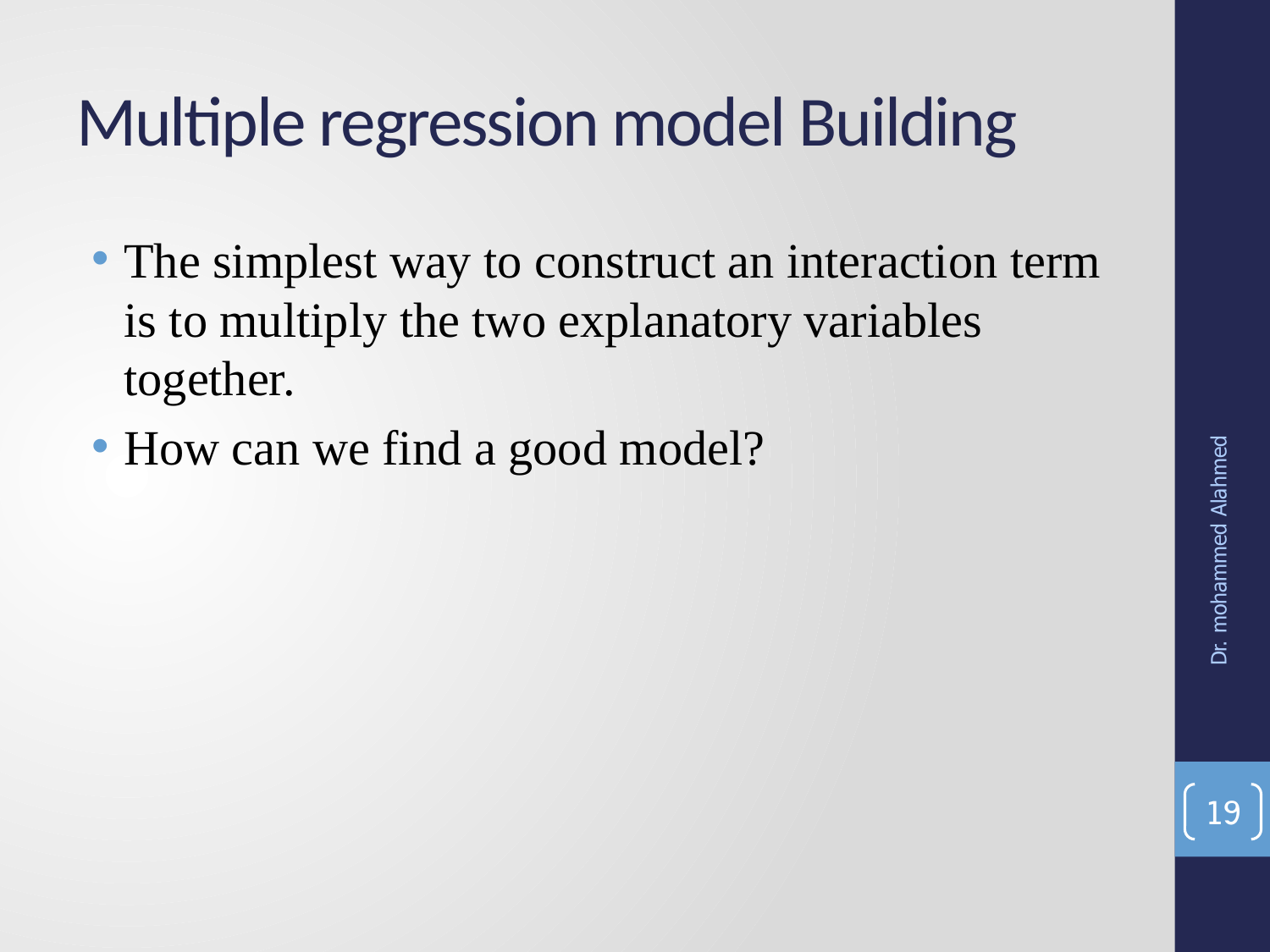

# Multiple regression model Building
The simplest way to construct an interaction term is to multiply the two explanatory variables together.
How can we find a good model?

Dr. mohammed Alahmed
19